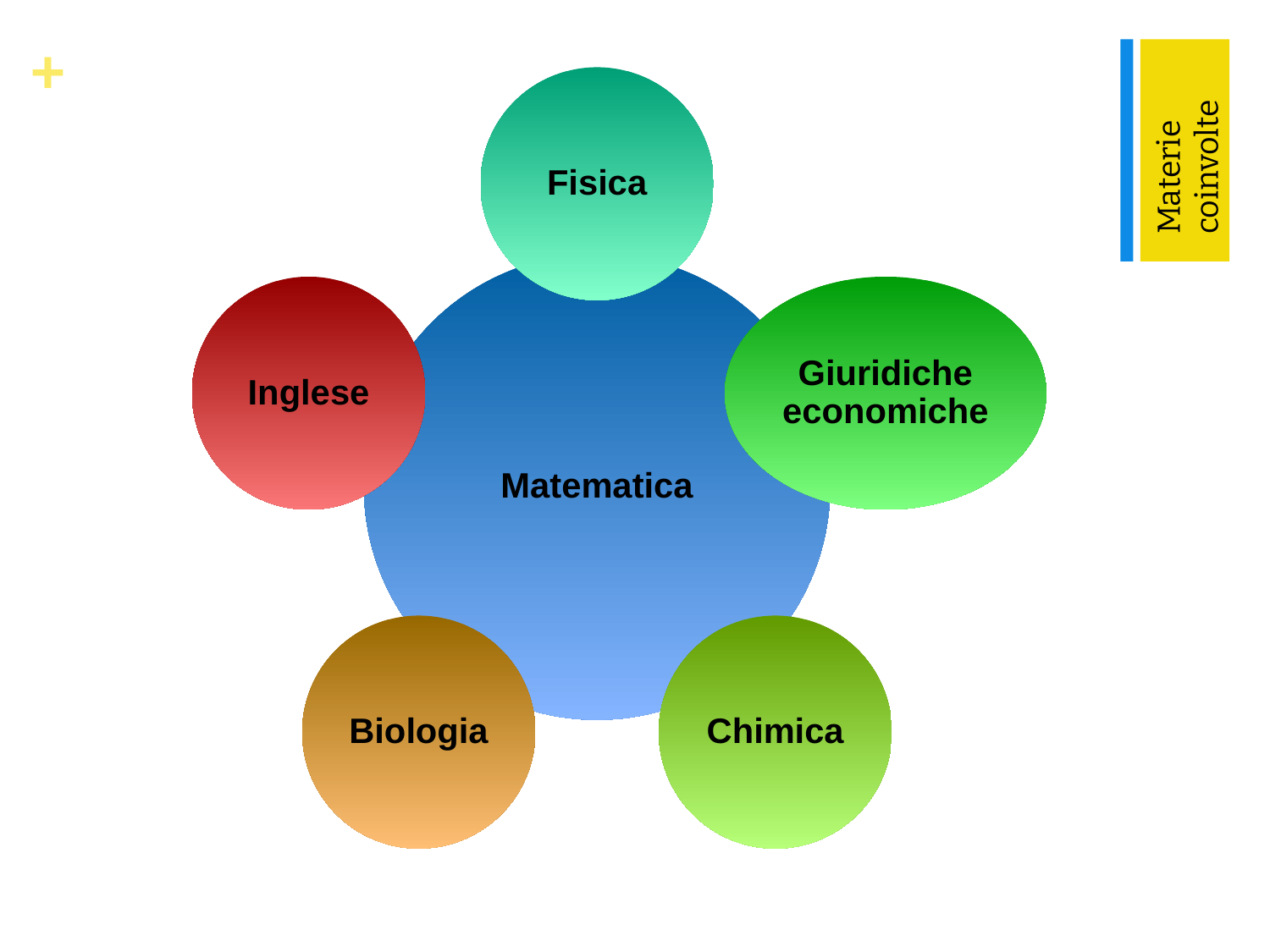

Matematica
Fisica
Giuridiche economiche
Chimica
Biologia
Inglese
Materie coinvolte